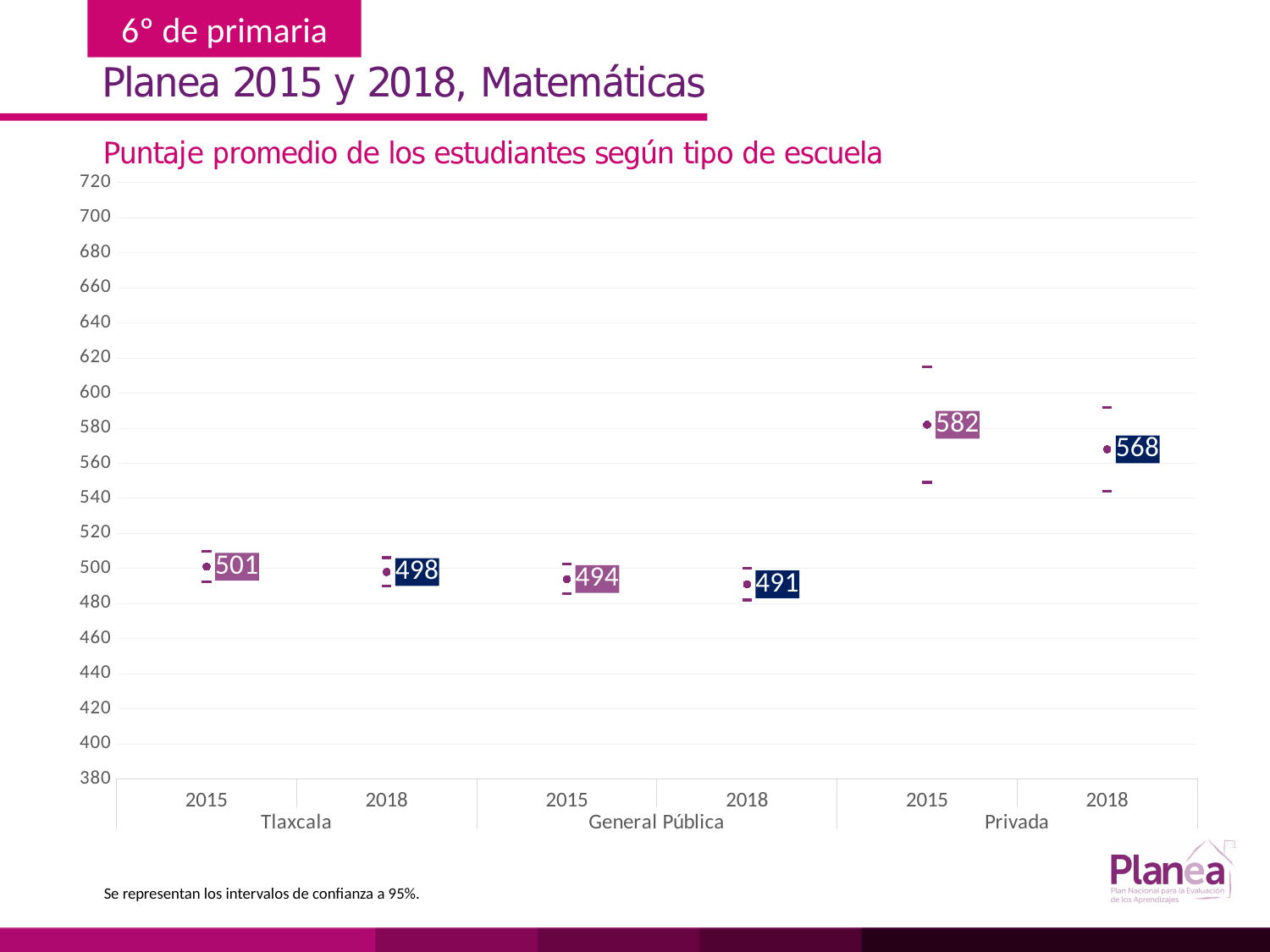

Planea 2015 y 2018, Matemáticas

Puntaje promedio de los estudiantes según tipo de escuela

### Chart

| Category |  |  |  |
|---|---|---|---|
| 2015 | 492.244 | 509.756 | 501.0 |
| 2018 | 489.841 | 506.159 | 498.0 |
| 2015 | 485.443 | 502.557 | 494.0 |
| 2018 | 482.045 | 499.955 | 491.0 |
| 2015 | 549.165 | 614.835 | 582.0 |
| 2018 | 544.12 | 591.88 | 568.0 |
Se representan los intervalos de confianza a 95%.